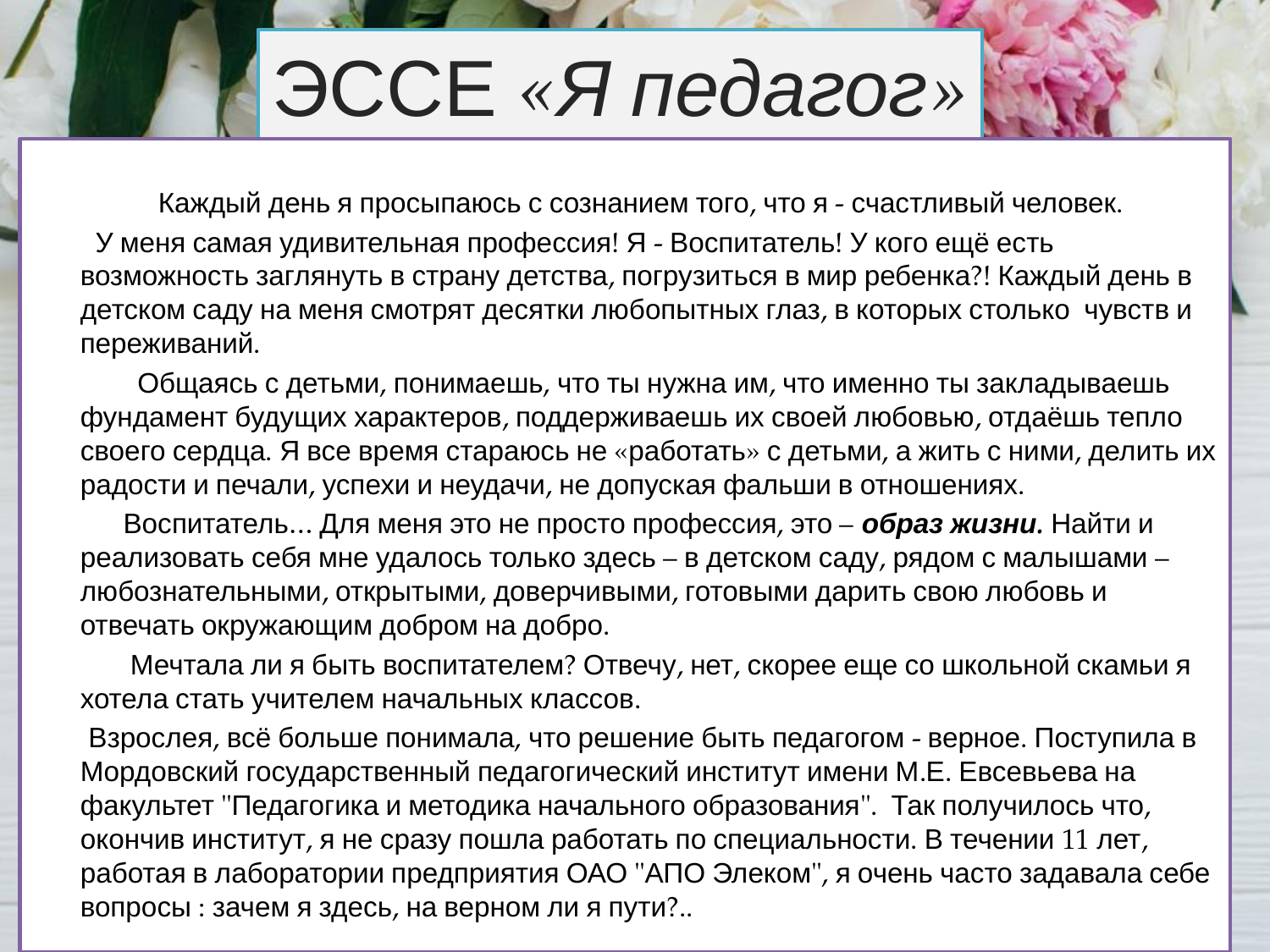

# ЭССЕ «Я педагог»

                  Каждый день я просыпаюсь с сознанием того, что я - счастливый человек.
         У меня самая удивительная профессия! Я - Воспитатель! У кого ещё есть возможность заглянуть в страну детства, погрузиться в мир ребенка?! Каждый день в детском саду на меня смотрят десятки любопытных глаз, в которых столько  чувств и переживаний.
               Общаясь с детьми, понимаешь, что ты нужна им, что именно ты закладываешь фундамент будущих характеров, поддерживаешь их своей любовью, отдаёшь тепло своего сердца. Я все время стараюсь не «работать» с детьми, а жить с ними, делить их радости и печали, успехи и неудачи, не допуская фальши в отношениях.
             Воспитатель… Для меня это не просто профессия, это – образ жизни. Найти и реализовать себя мне удалось только здесь – в детском саду, рядом с малышами – любознательными, открытыми, доверчивыми, готовыми дарить свою любовь и отвечать окружающим добром на добро.
              Мечтала ли я быть воспитателем? Отвечу, нет, скорее еще со школьной скамьи я хотела стать учителем начальных классов.
        Взрослея, всё больше понимала, что решение быть педагогом - верное. Поступила в Мордовский государственный педагогический институт имени М.Е. Евсевьева на факультет "Педагогика и методика начального образования".  Так получилось что, окончив институт, я не сразу пошла работать по специальности. В течении 11 лет, работая в лаборатории предприятия ОАО "АПО Элеком", я очень часто задавала себе вопросы : зачем я здесь, на верном ли я пути?..